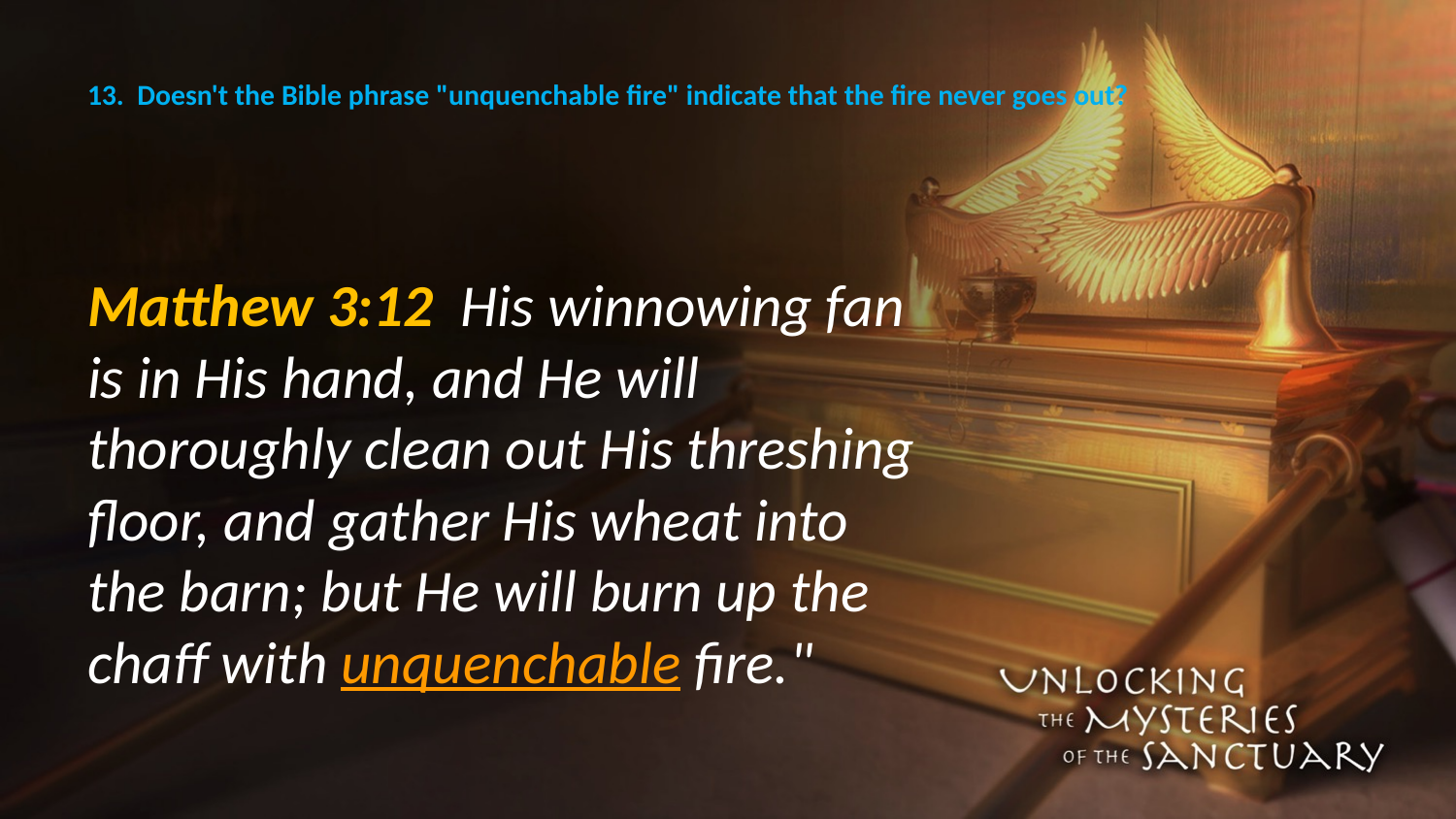

# 13.  Doesn't the Bible phrase "unquenchable fire" indicate that the fire never goes out?

Matthew 3:12  His winnowing fan is in His hand, and He will thoroughly clean out His threshing floor, and gather His wheat into the barn; but He will burn up the chaff with unquenchable fire."